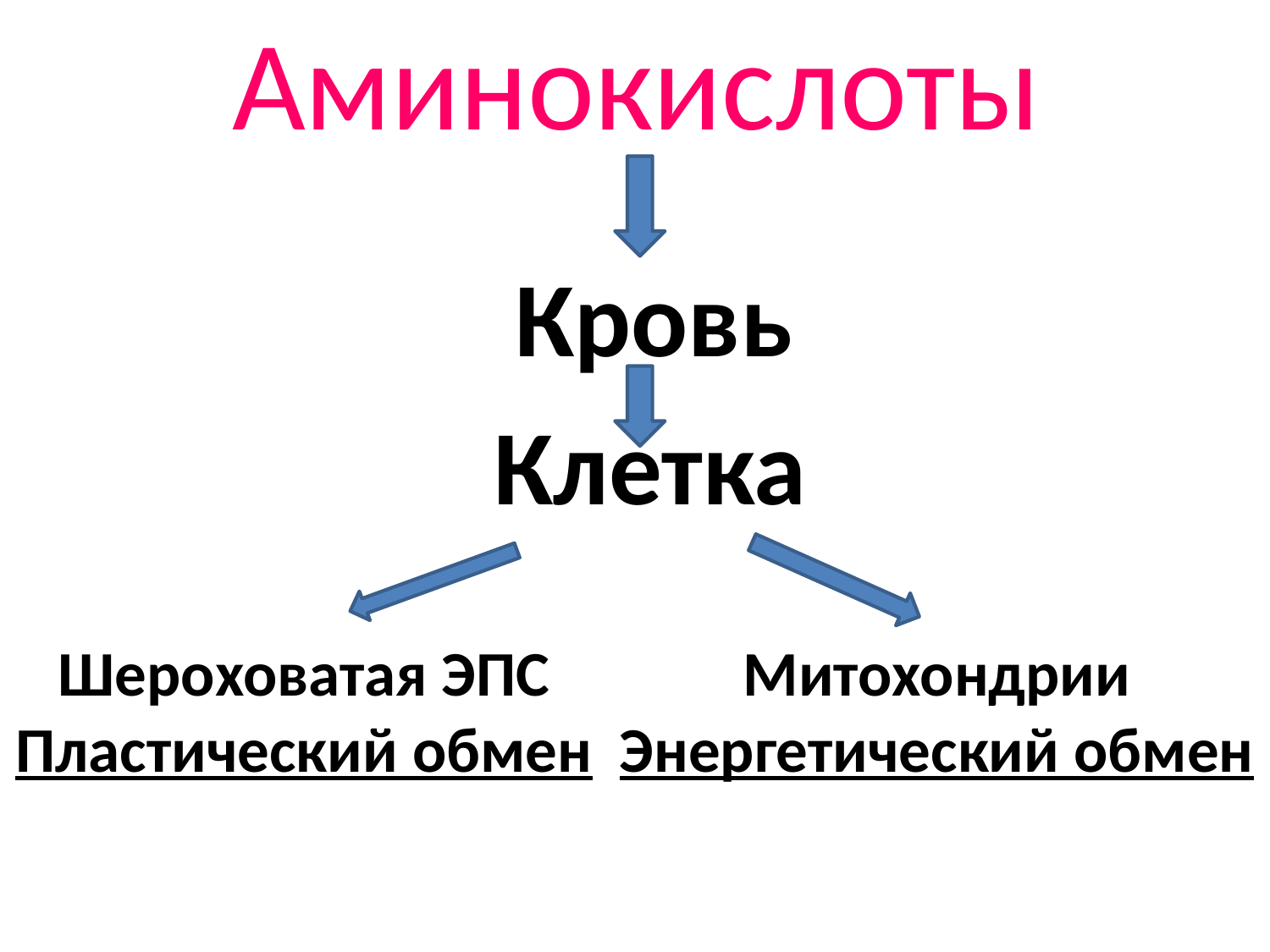

# Аминокислоты

                     Кровь
                                     Клетка

Шероховатая ЭПС
Пластический обмен
Митохондрии
Энергетический обмен